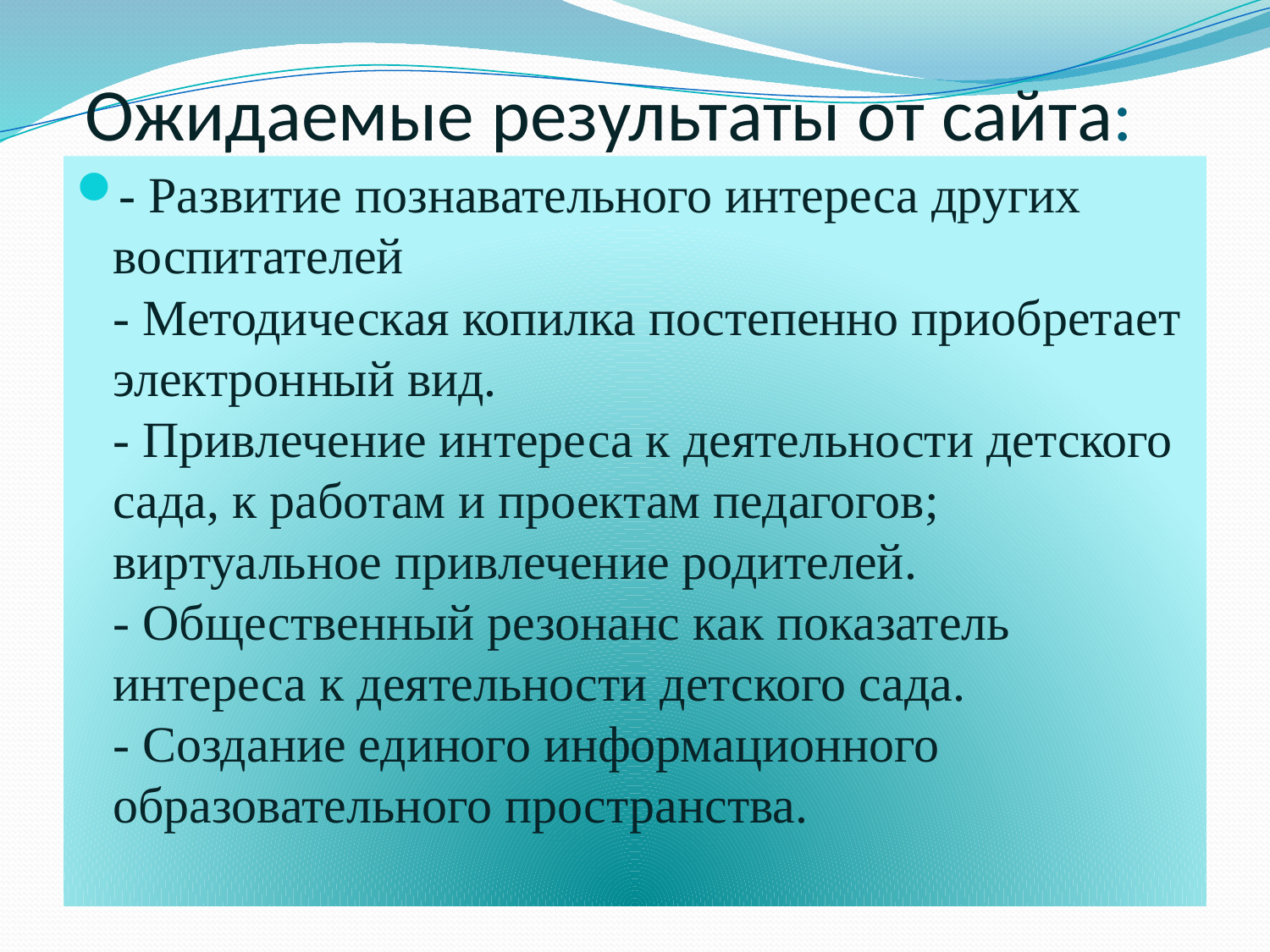

# Ожидаемые результаты от сайта:
- Развитие познавательного интереса других воспитателей
- Методическая копилка постепенно приобретает электронный вид.
- Привлечение интереса к деятельности детского сада, к работам и проектам педагогов; виртуальное привлечение родителей.
- Общественный резонанс как показатель интереса к деятельности детского сада.
- Создание единого информационного образовательного пространства.